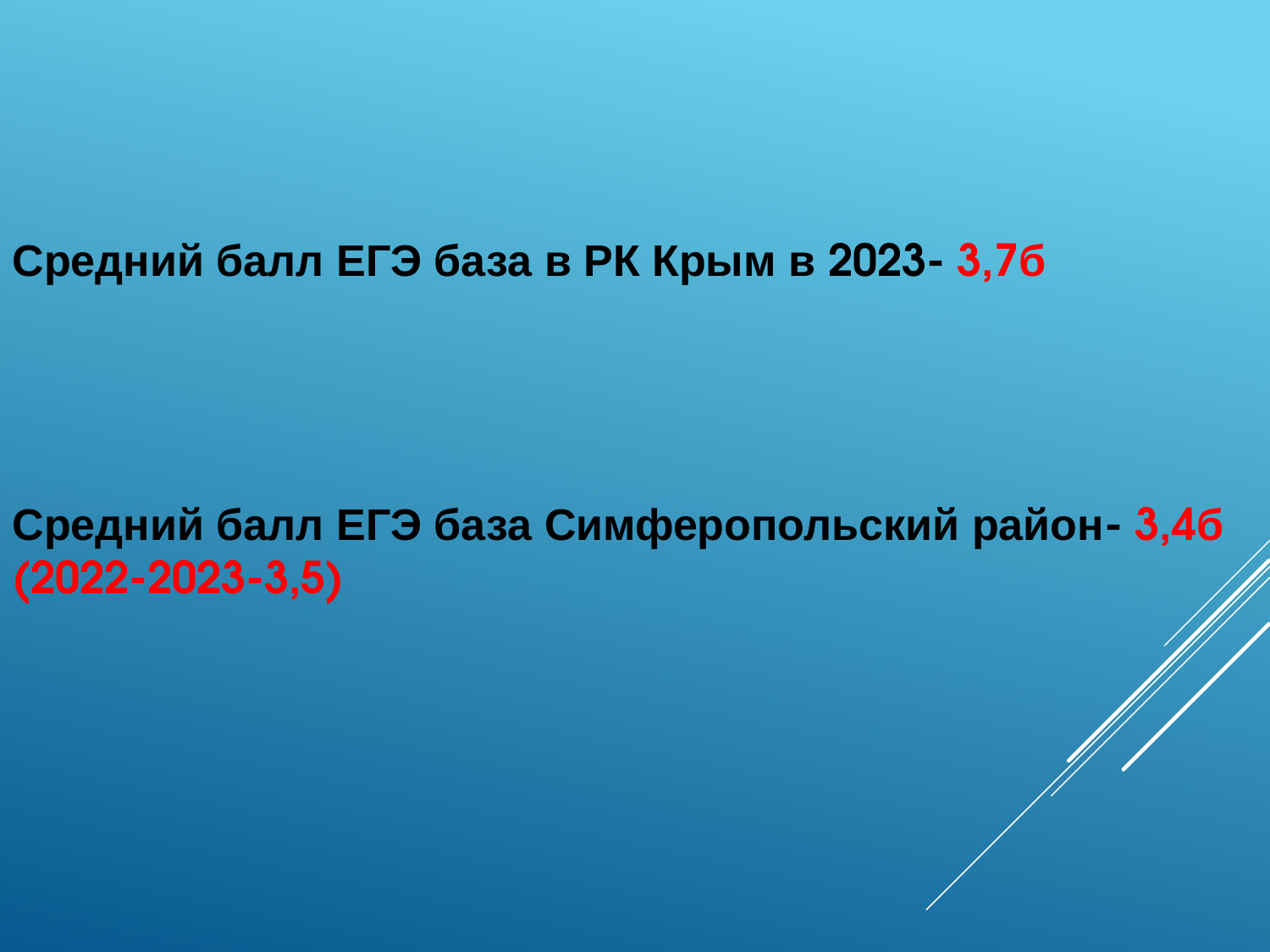

Средний балл ЕГЭ база в РК Крым в 2023- 3,7б

Средний балл ЕГЭ база Симферопольский район- 3,4б
(2022-2023-3,5)